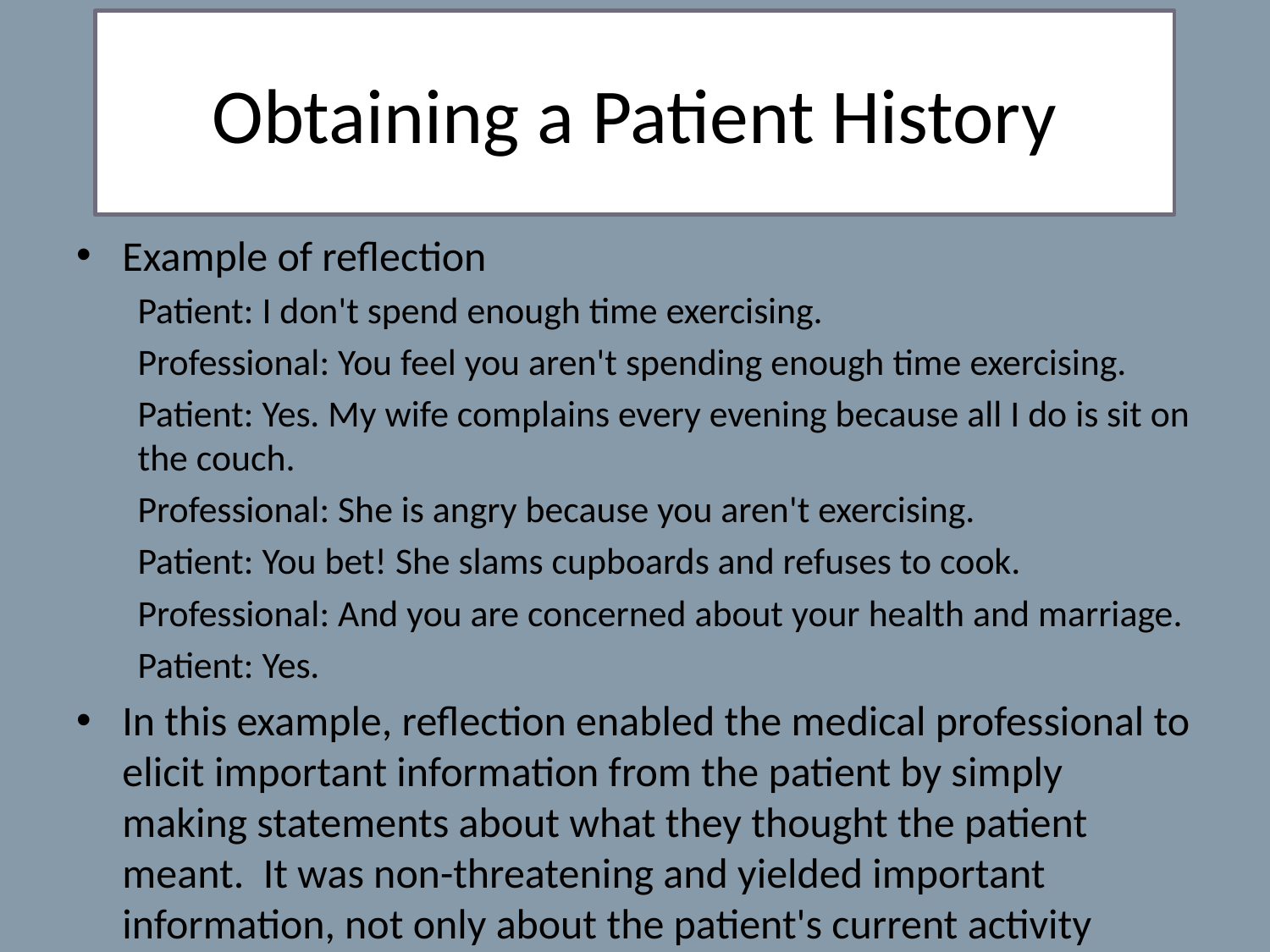

Obtaining a Patient History
Example of reflection
Patient: I don't spend enough time exercising.
Professional: You feel you aren't spending enough time exercising.
Patient: Yes. My wife complains every evening because all I do is sit on the couch.
Professional: She is angry because you aren't exercising.
Patient: You bet! She slams cupboards and refuses to cook.
Professional: And you are concerned about your health and marriage.
Patient: Yes.
In this example, reflection enabled the medical professional to elicit important information from the patient by simply making statements about what they thought the patient meant.  It was non-threatening and yielded important information, not only about the patient's current activity status, but also their marital situation.